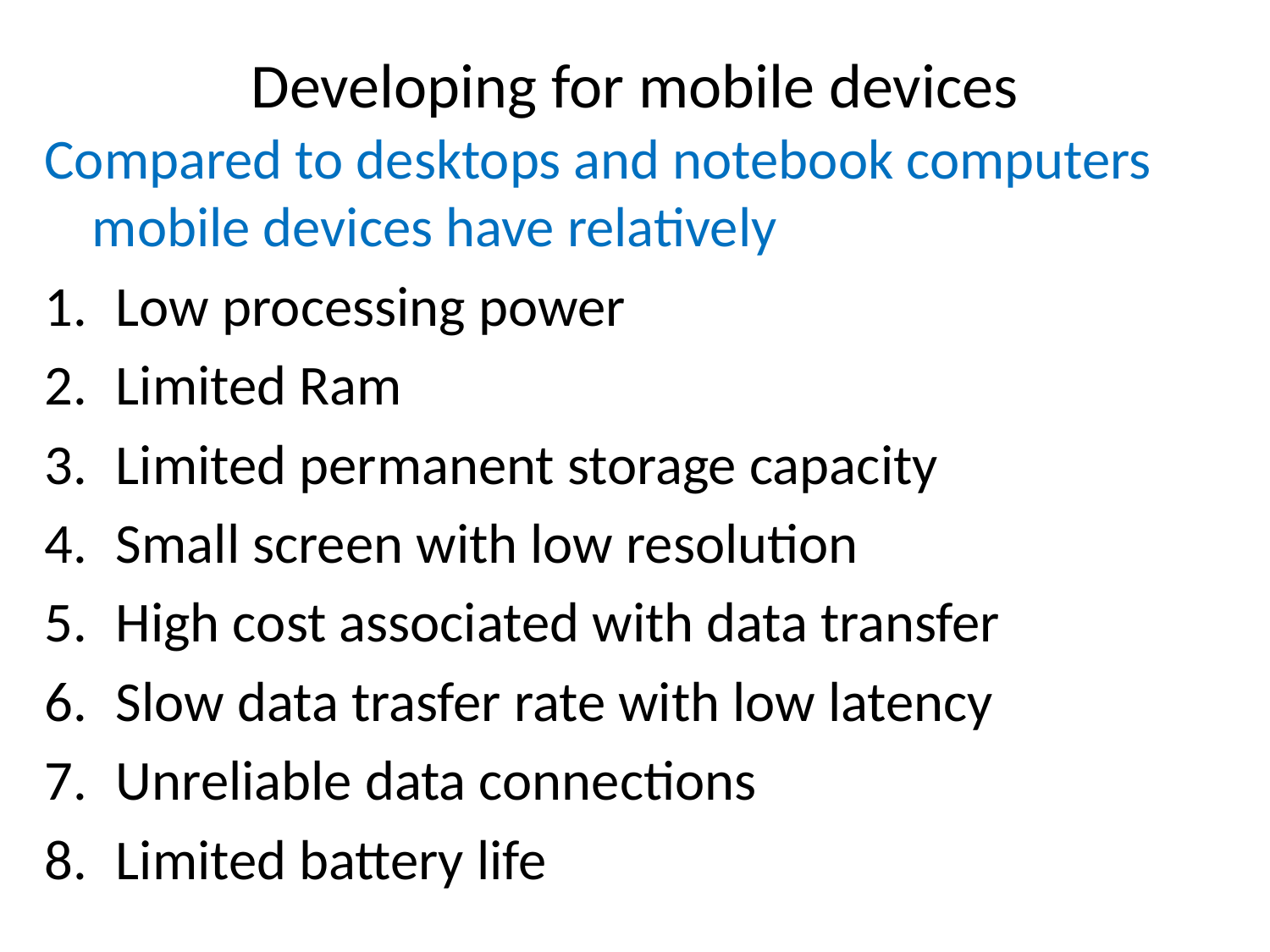

# Developing for mobile devices
Compared to desktops and notebook computers mobile devices have relatively
Low processing power
Limited Ram
Limited permanent storage capacity
Small screen with low resolution
High cost associated with data transfer
Slow data trasfer rate with low latency
Unreliable data connections
Limited battery life